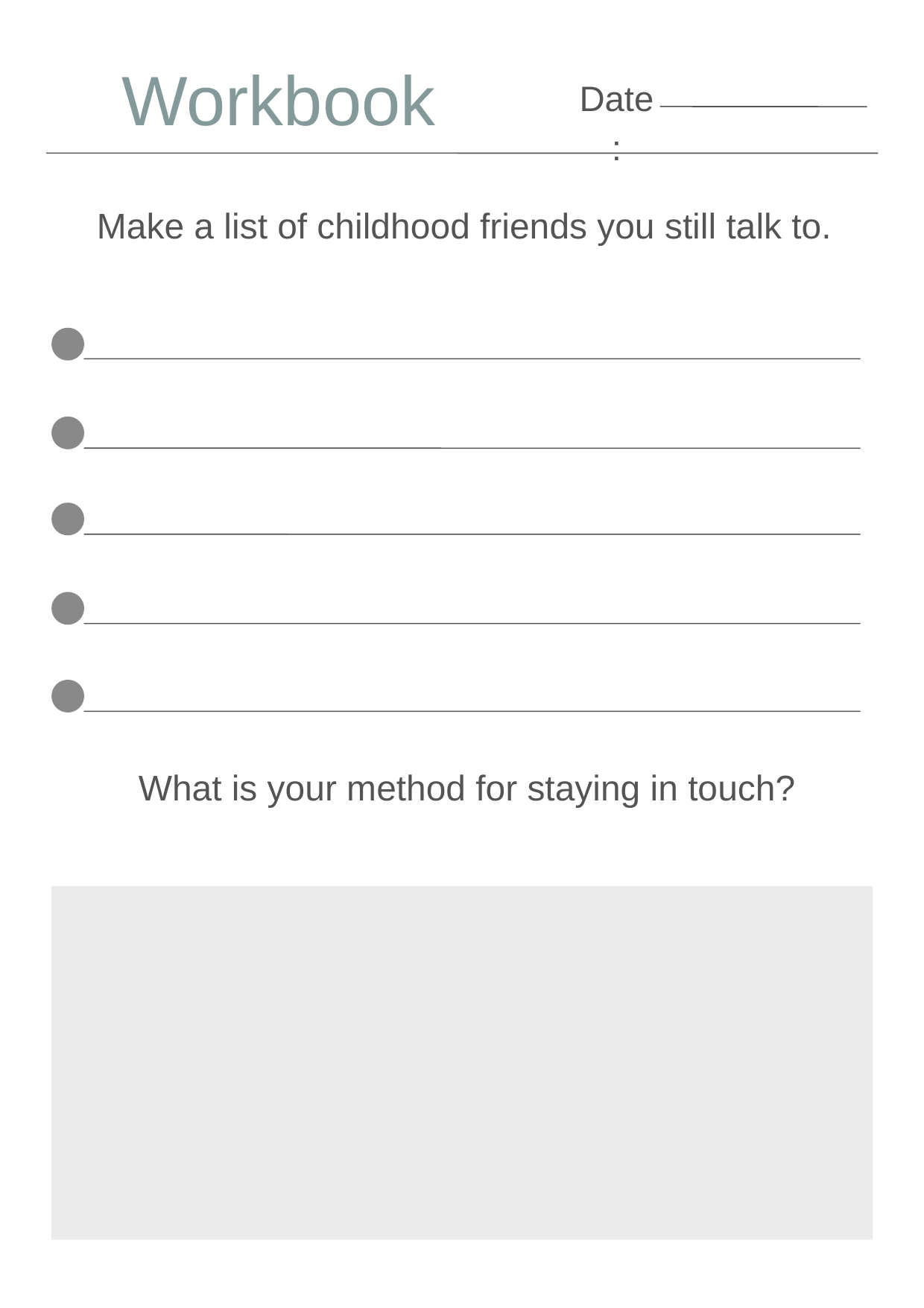

Workbook
Date:

Make a list of childhood friends you still talk to.

What is your method for staying in touch?